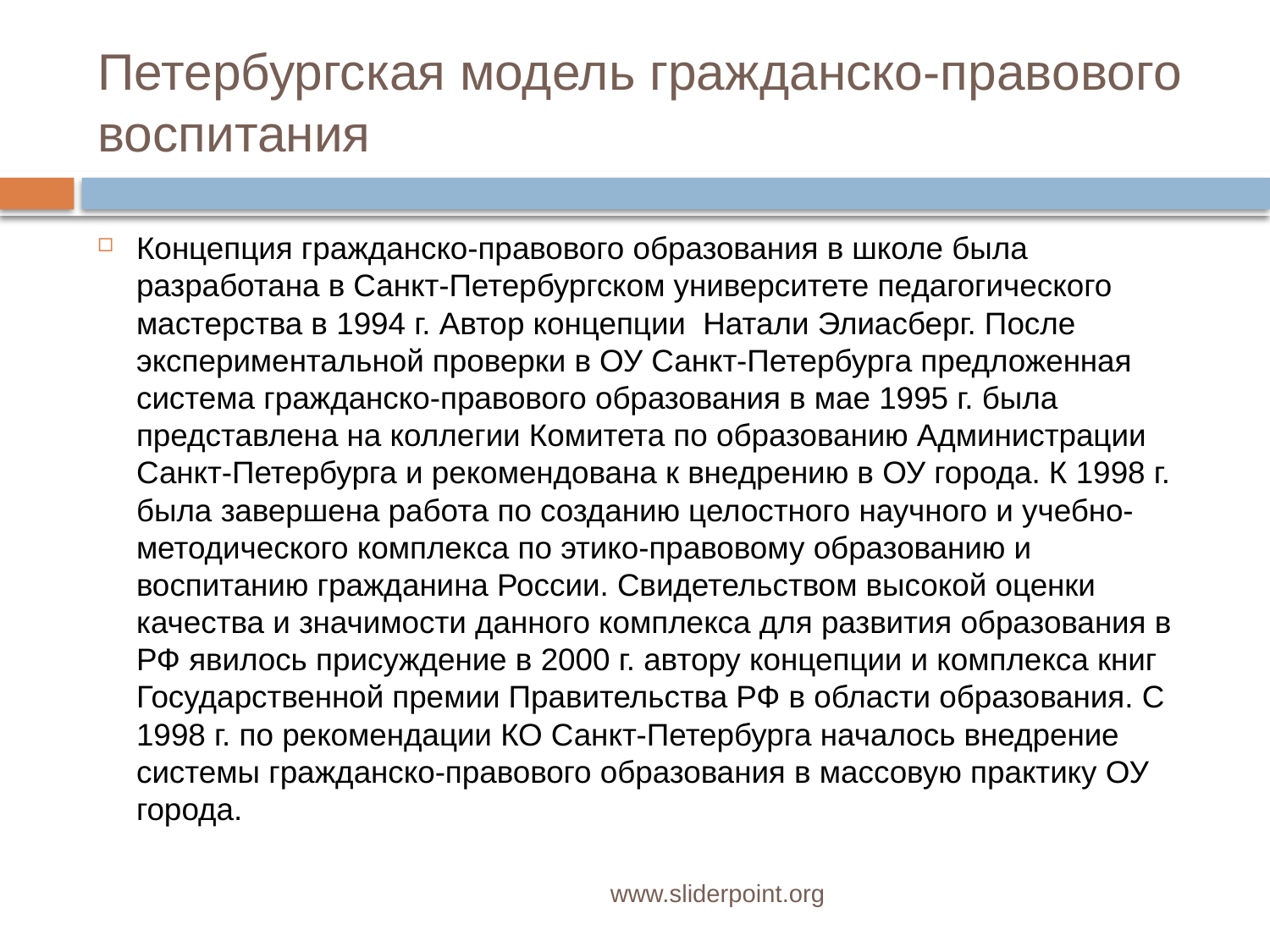

# Петербургская модель гражданско-правового воспитания
Концепция гражданско-правового образования в школе была разработана в Санкт-Петербургском университете педагогического мастерства в 1994 г. Автор концепции  Натали Элиасберг. После экспериментальной проверки в ОУ Санкт-Петербурга предложенная система гражданско-правового образования в мае 1995 г. была представлена на коллегии Комитета по образованию Администрации Санкт-Петербурга и рекомендована к внедрению в ОУ города. К 1998 г. была завершена работа по созданию целостного научного и учебно-методического комплекса по этико-правовому образованию и воспитанию гражданина России. Свидетельством высокой оценки качества и значимости данного комплекса для развития образования в РФ явилось присуждение в 2000 г. автору концепции и комплекса книг Государственной премии Правительства РФ в области образования. С 1998 г. по рекомендации КО Санкт-Петербурга началось внедрение системы гражданско-правового образования в массовую практику ОУ города.

www.sliderpoint.org